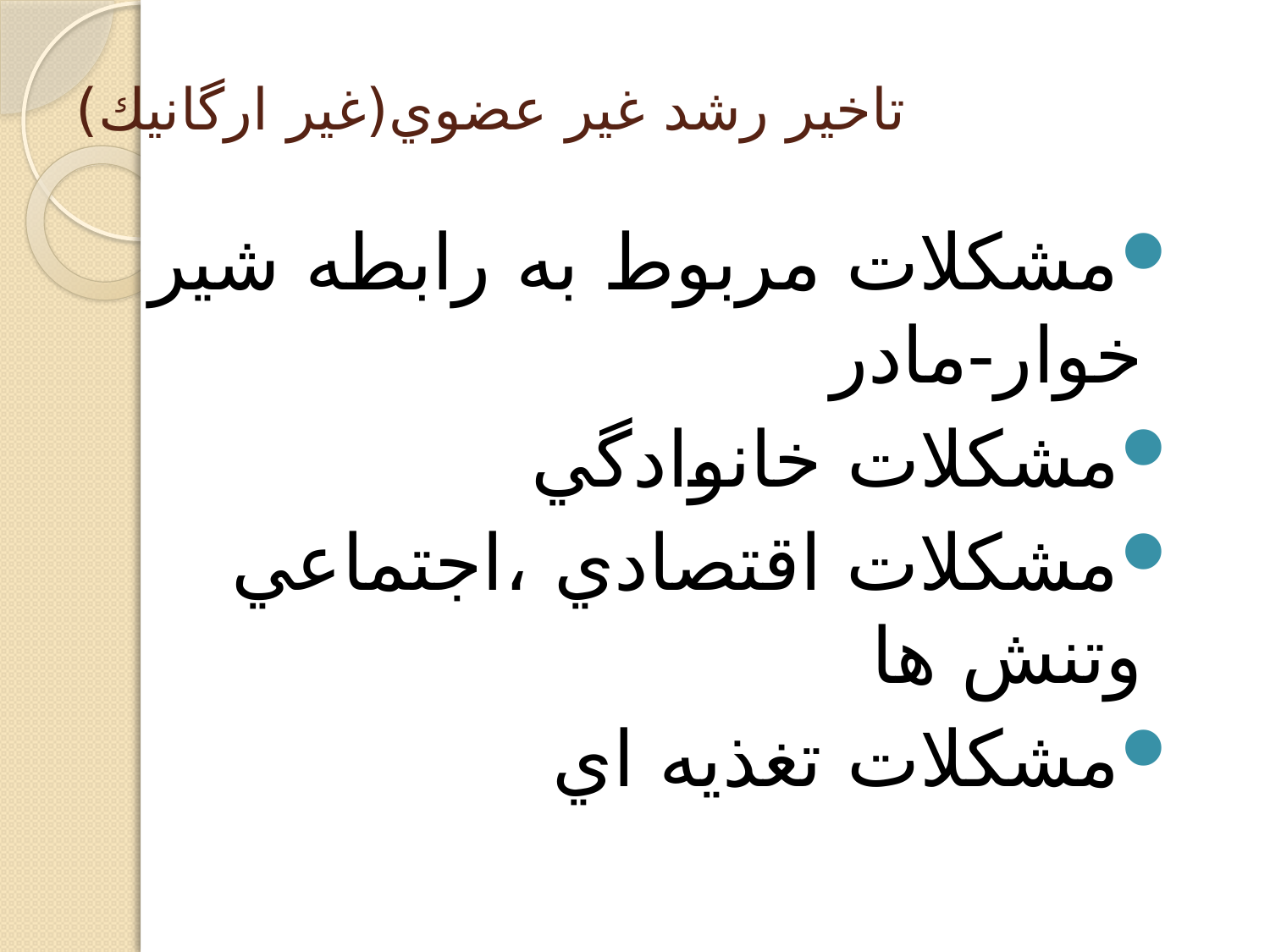

# تاخير رشد غير عضوي(غير ارگانيك)
مشكلات مربوط به رابطه شير خوار-مادر
مشكلات خانوادگي
مشكلات اقتصادي ،اجتماعي وتنش ها
مشكلات تغذيه اي